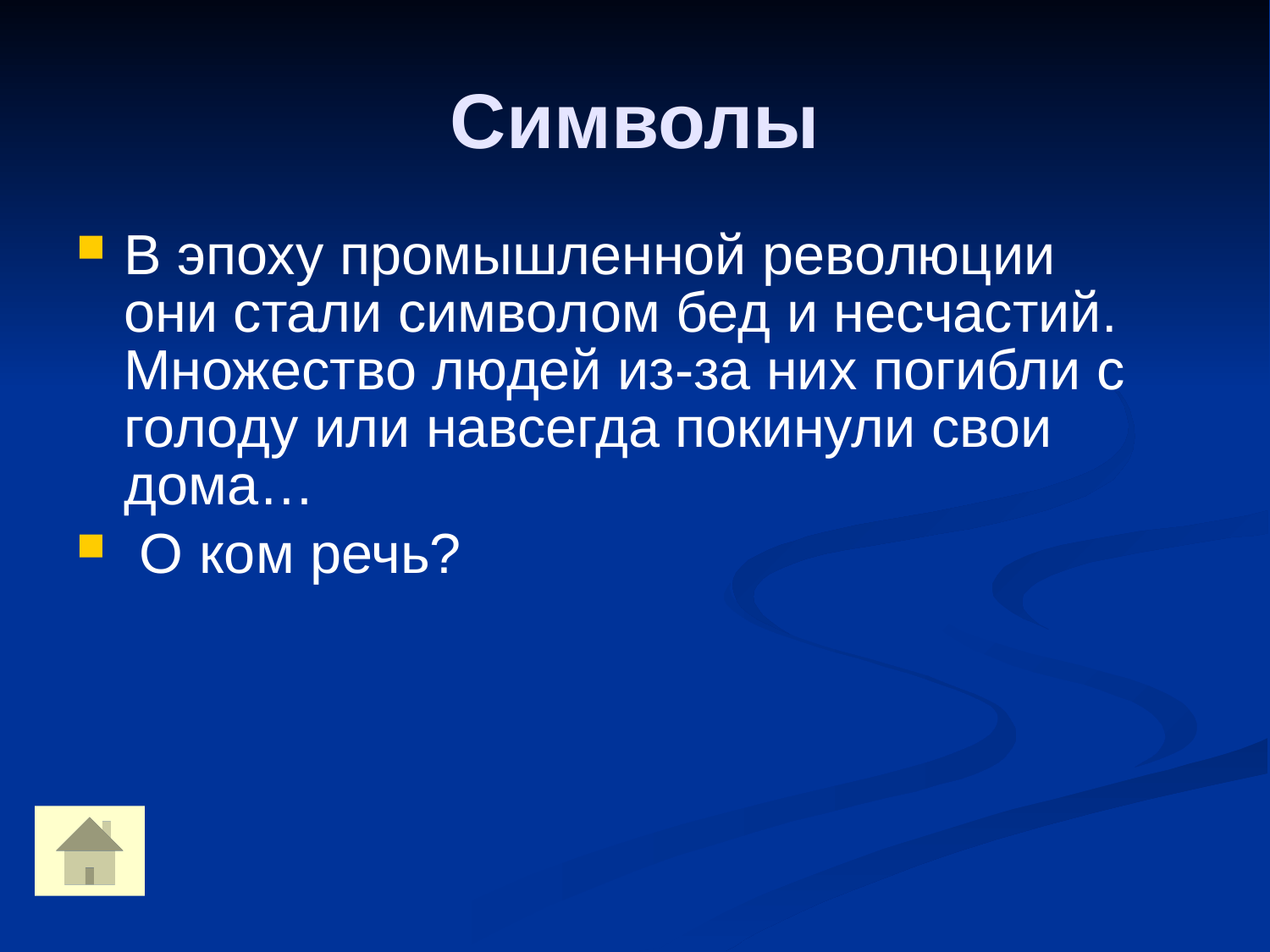

Символы
В эпоху промышленной революции они стали символом бед и несчастий. Множество людей из-за них погибли с голоду или навсегда покинули свои дома…
 О ком речь?